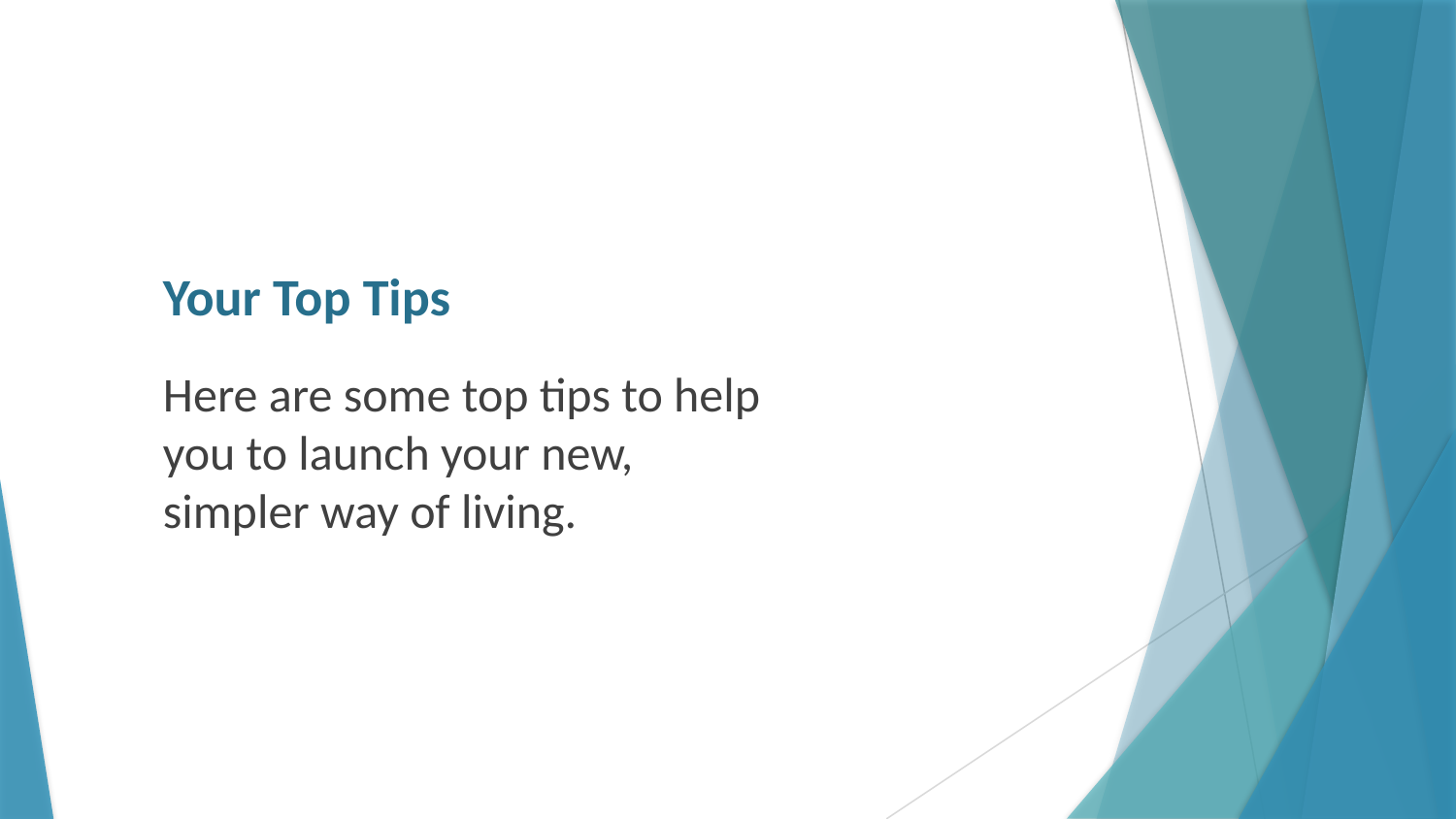

# Your Top Tips
Here are some top tips to help you to launch your new, simpler way of living.